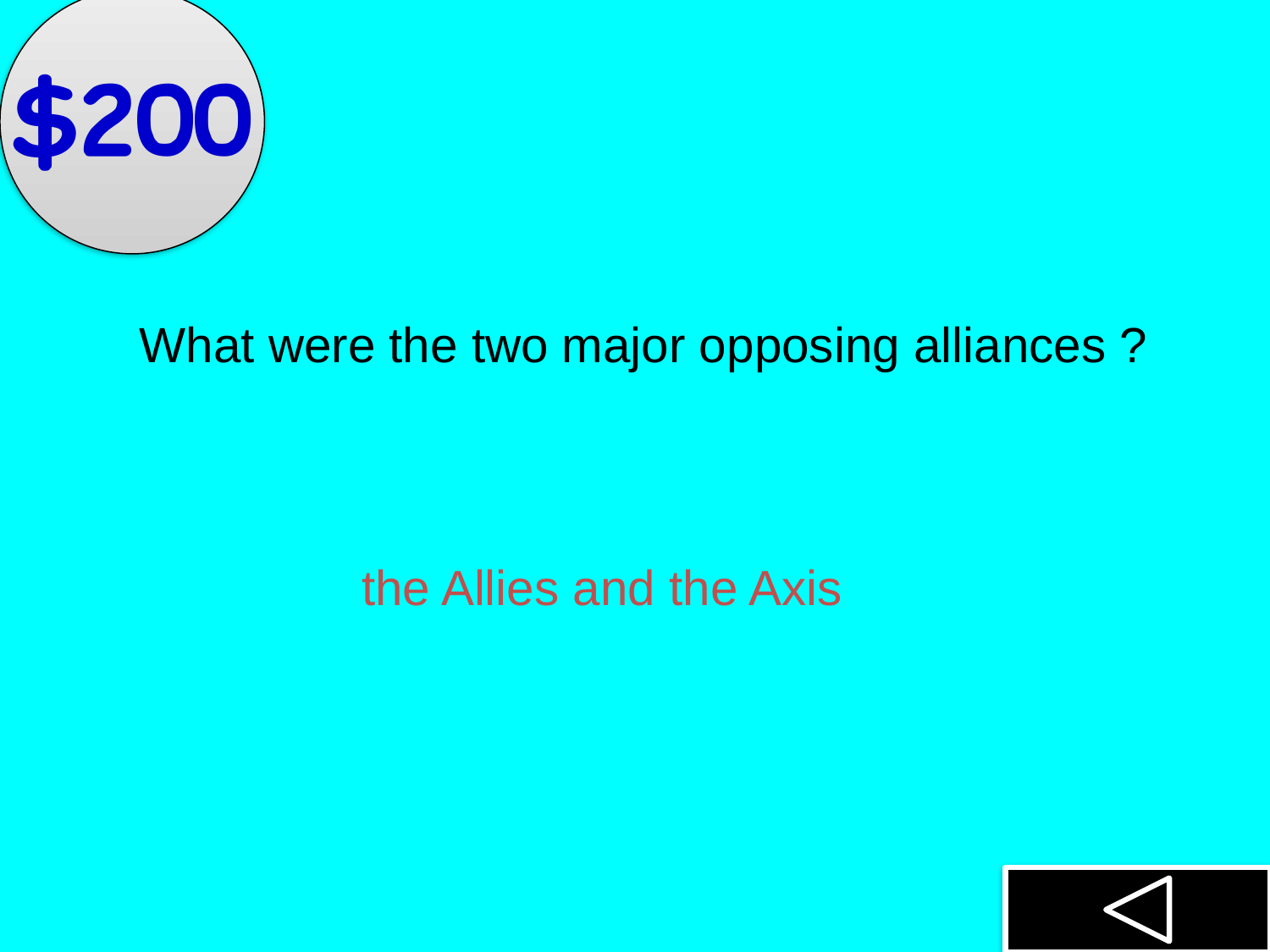

$200
What were the two major opposing alliances ?
the Allies and the Axis